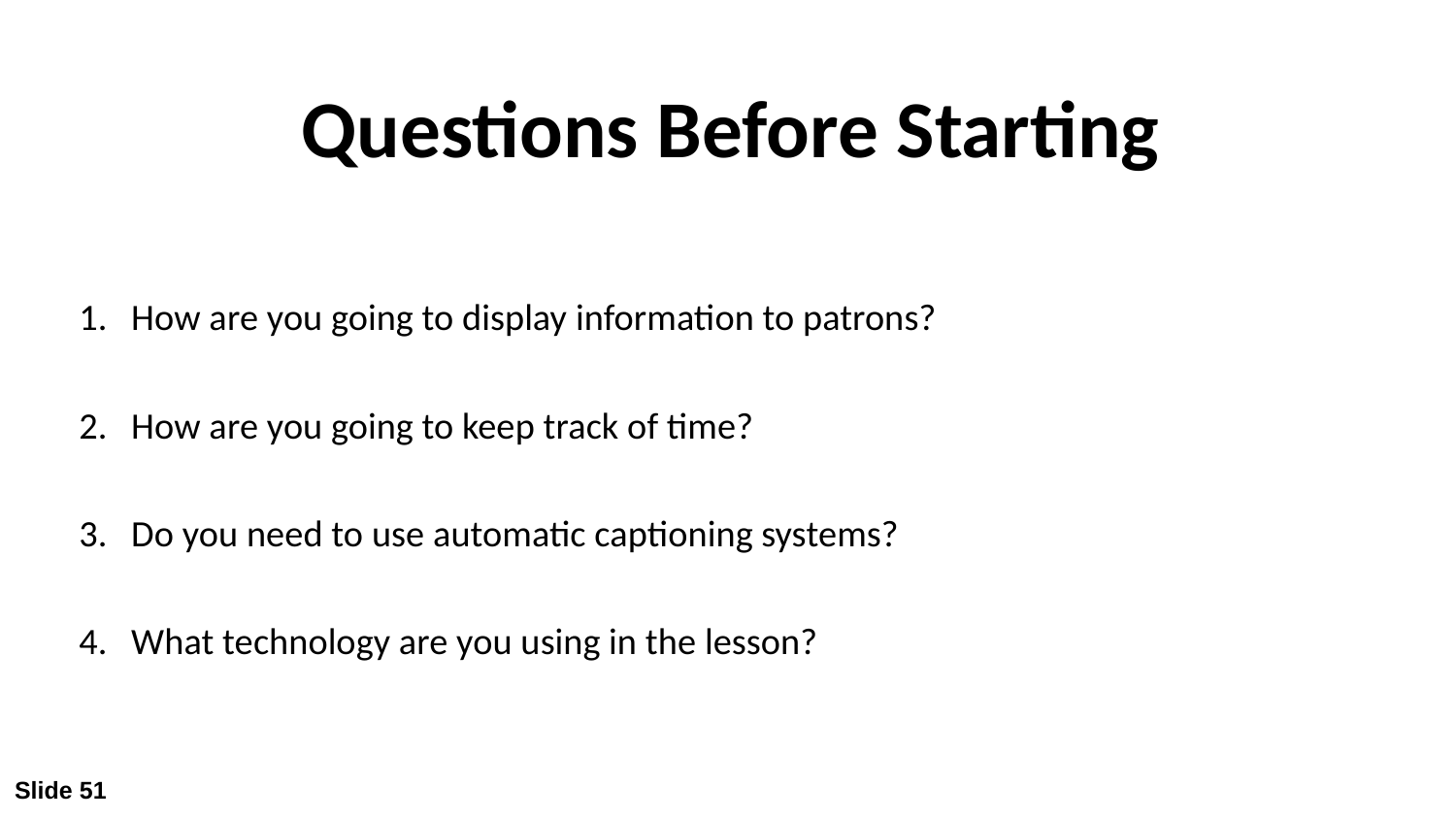

# Questions Before Starting
How are you going to display information to patrons?
How are you going to keep track of time?
Do you need to use automatic captioning systems?
What technology are you using in the lesson?
Slide 51